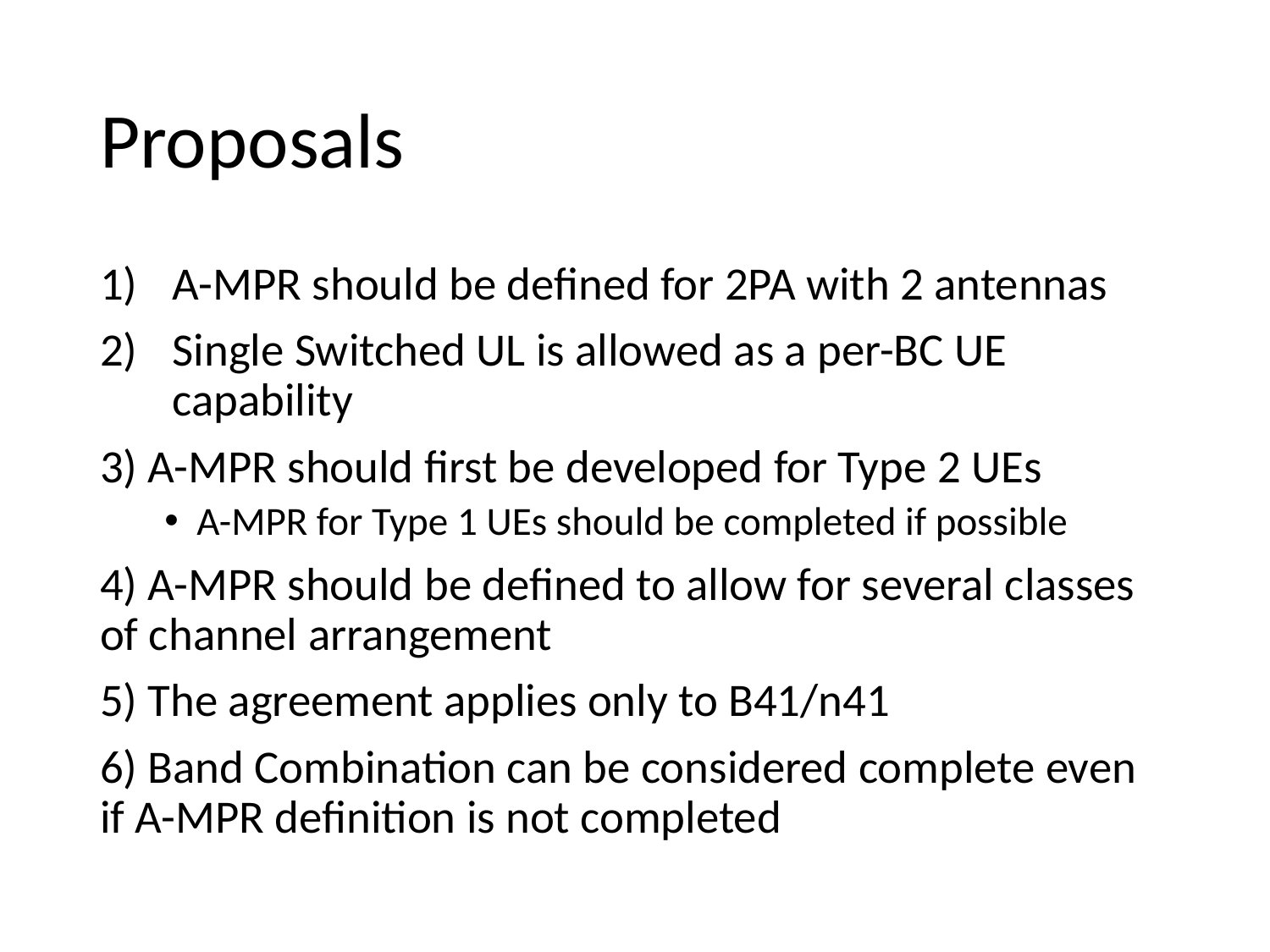

# Proposals
A-MPR should be defined for 2PA with 2 antennas
Single Switched UL is allowed as a per-BC UE capability
3) A-MPR should first be developed for Type 2 UEs
A-MPR for Type 1 UEs should be completed if possible
4) A-MPR should be defined to allow for several classes of channel arrangement
5) The agreement applies only to B41/n41
6) Band Combination can be considered complete even if A-MPR definition is not completed